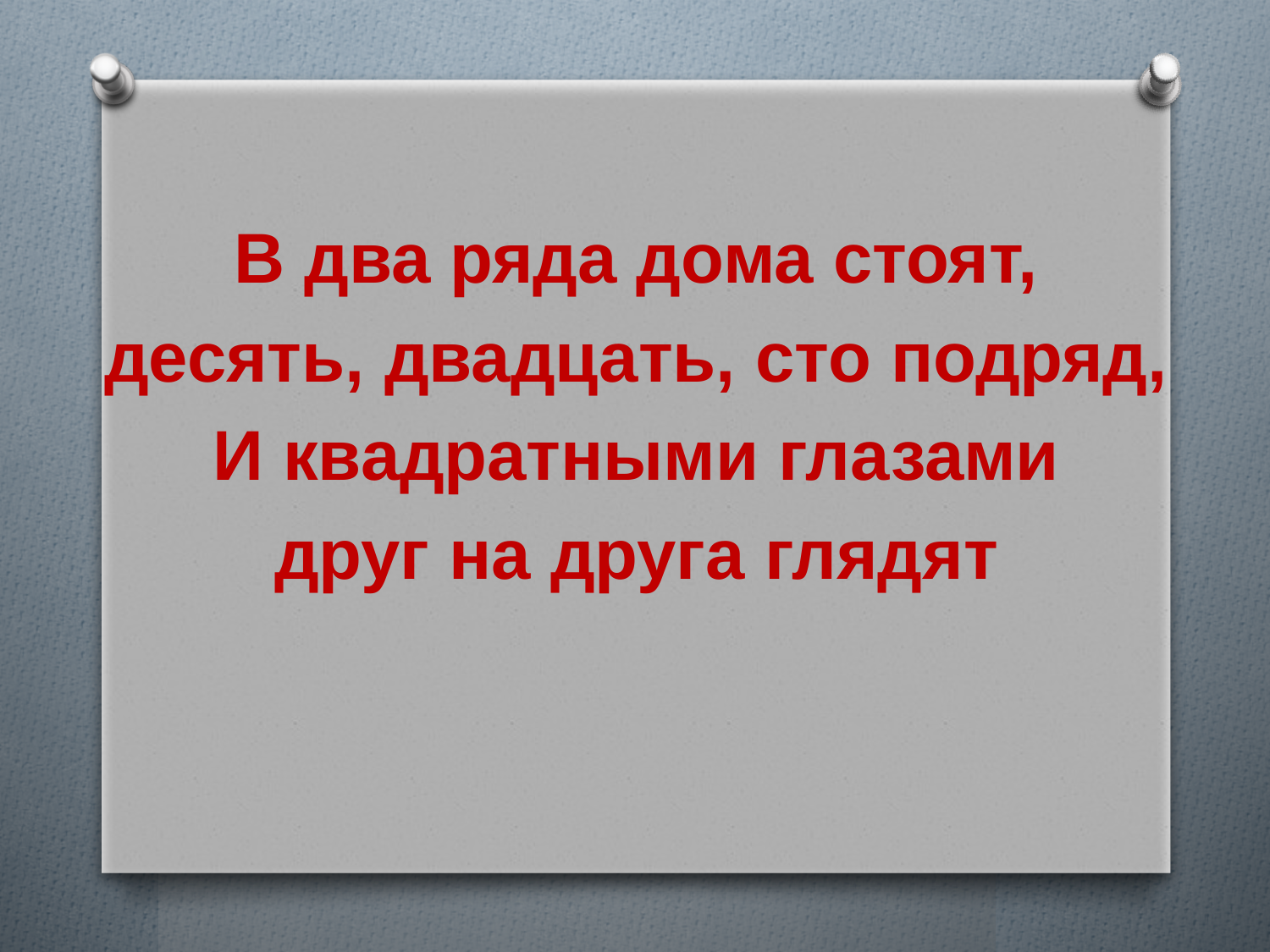

#
В два ряда дома стоят,
десять, двадцать, сто подряд,
И квадратными глазами
друг на друга глядят